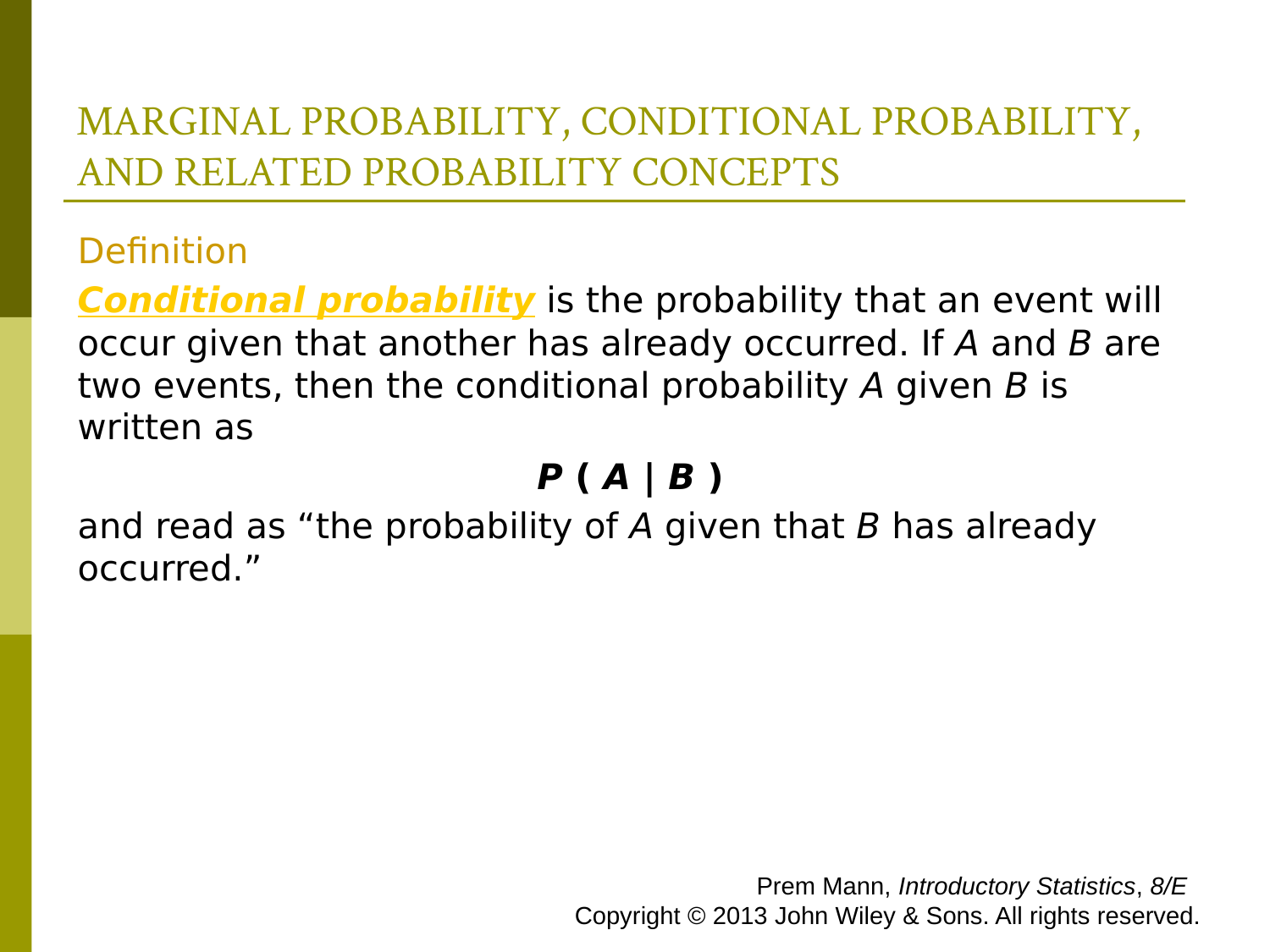

MARGINAL PROBABILITY, CONDITIONAL PROBABILITY, AND RELATED PROBABILITY CONCEPTS
Definition
Conditional probability is the probability that an event will occur given that another has already occurred. If A and B are two events, then the conditional probability A given B is written as
P ( A | B )
and read as “the probability of A given that B has already occurred.”
                          Prem Mann, Introductory Statistics, 8/E Copyright © 2013 John Wiley & Sons. All rights reserved.